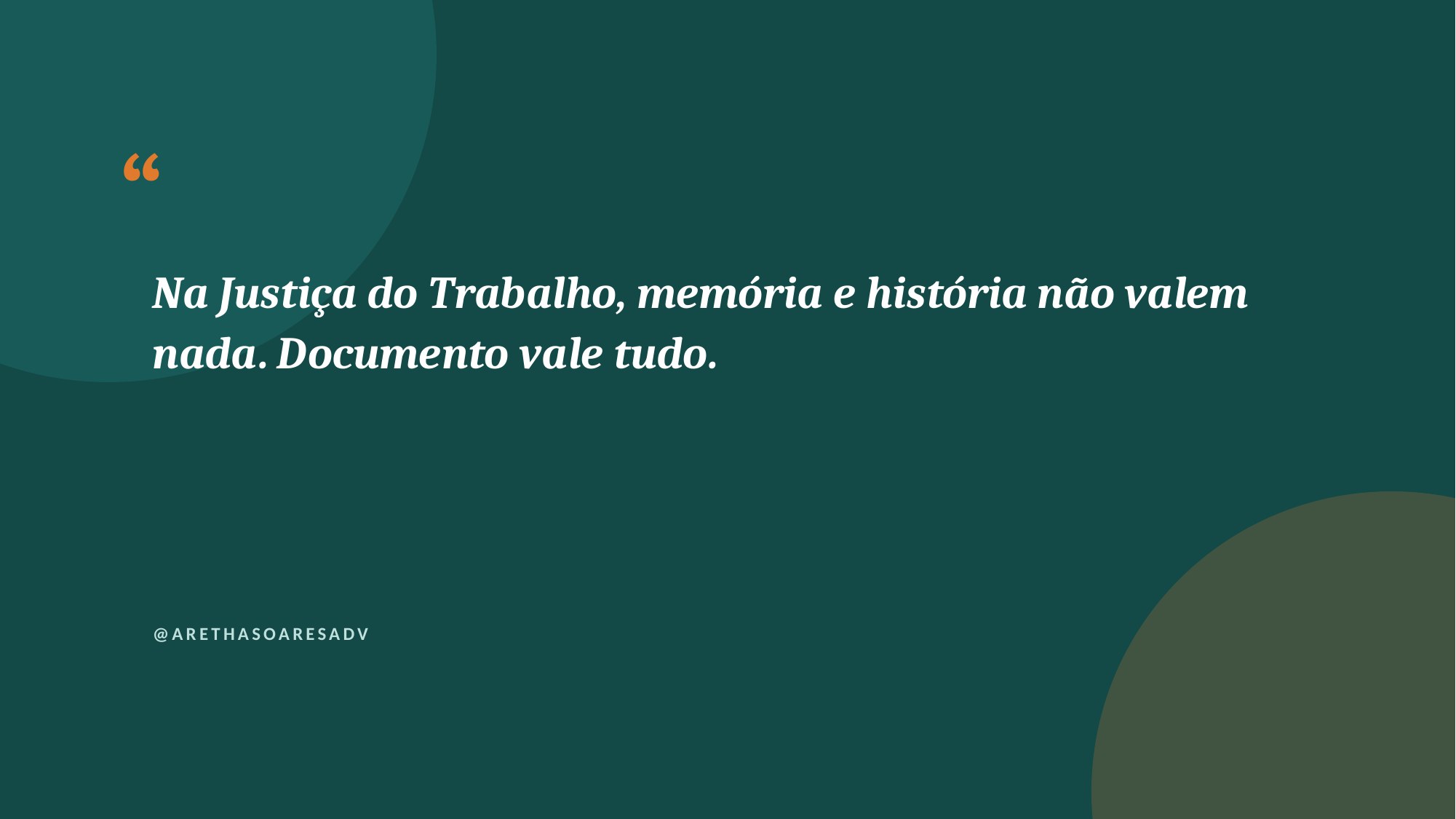

“
Na Justiça do Trabalho, memória e história não valem nada. Documento vale tudo.

@ARETHASOARESADV